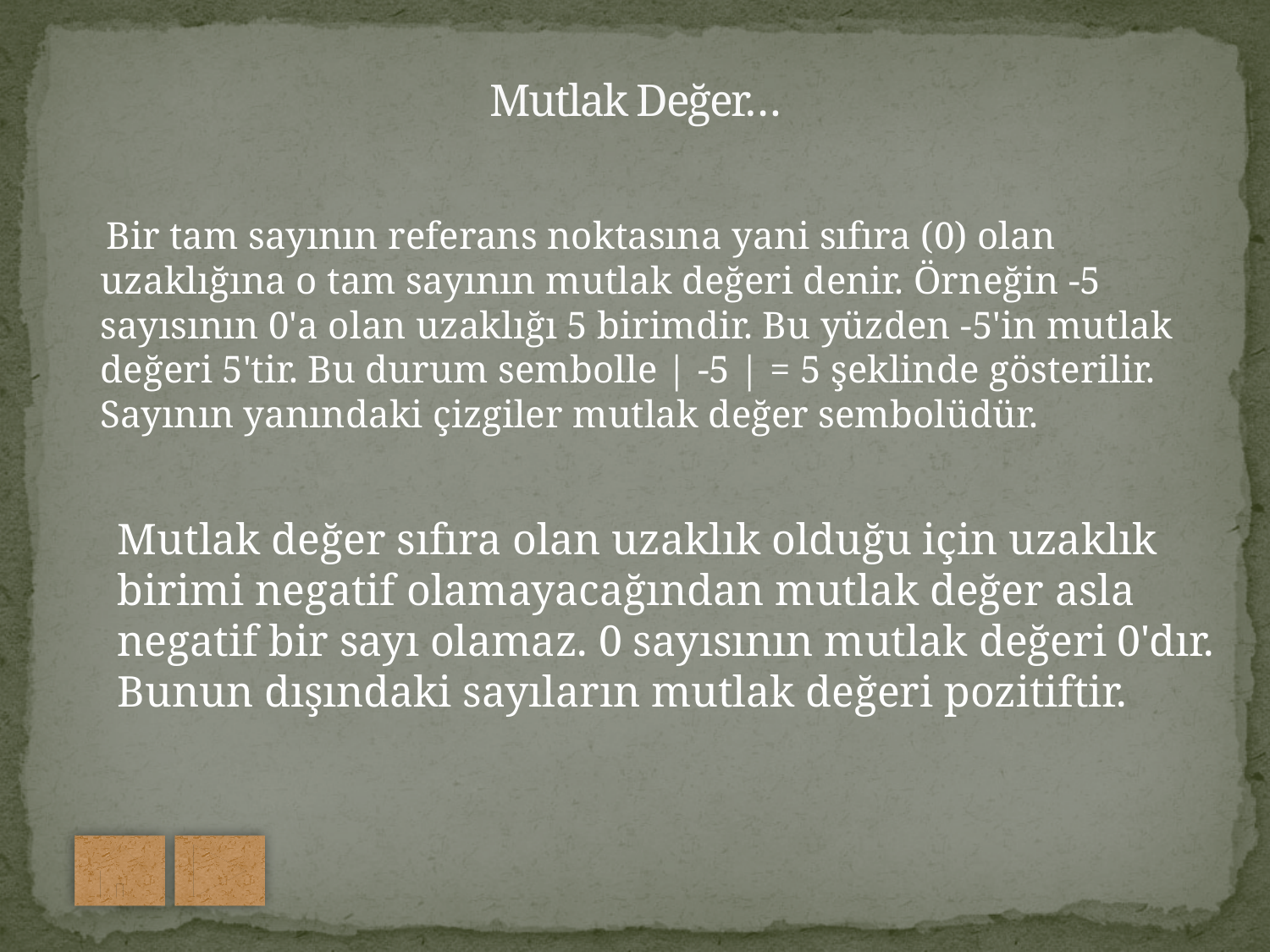

# Mutlak Değer…
    Bir tam sayının referans noktasına yani sıfıra (0) olan uzaklığına o tam sayının mutlak değeri denir. Örneğin -5 sayısının 0'a olan uzaklığı 5 birimdir. Bu yüzden -5'in mutlak değeri 5'tir. Bu durum sembolle | -5 | = 5 şeklinde gösterilir. Sayının yanındaki çizgiler mutlak değer sembolüdür.
Mutlak değer sıfıra olan uzaklık olduğu için uzaklık birimi negatif olamayacağından mutlak değer asla negatif bir sayı olamaz. 0 sayısının mutlak değeri 0'dır. Bunun dışındaki sayıların mutlak değeri pozitiftir.